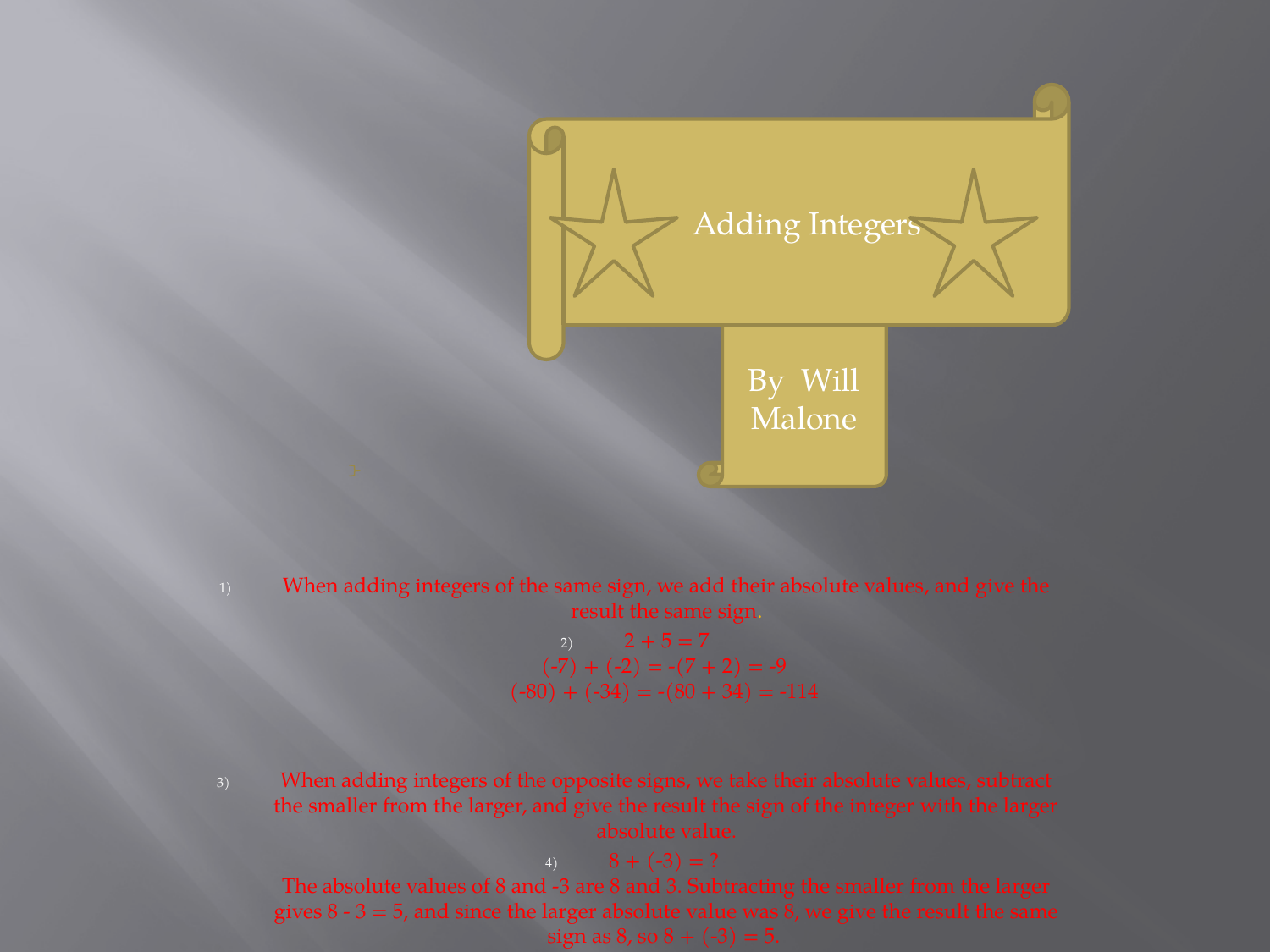

Adding Integers

By  Will Malone

When adding integers of the same sign, we add their absolute values, and give the result the same sign.
2 + 5 = 7
(-7) + (-2) = -(7 + 2) = -9
(-80) + (-34) = -(80 + 34) = -114

When adding integers of the opposite signs, we take their absolute values, subtract the smaller from the larger, and give the result the sign of the integer with the larger absolute value.
8 + (-3) = ?
The absolute values of 8 and -3 are 8 and 3. Subtracting the smaller from the larger gives 8 - 3 = 5, and since the larger absolute value was 8, we give the result the same sign as 8, so 8 + (-3) = 5.

#